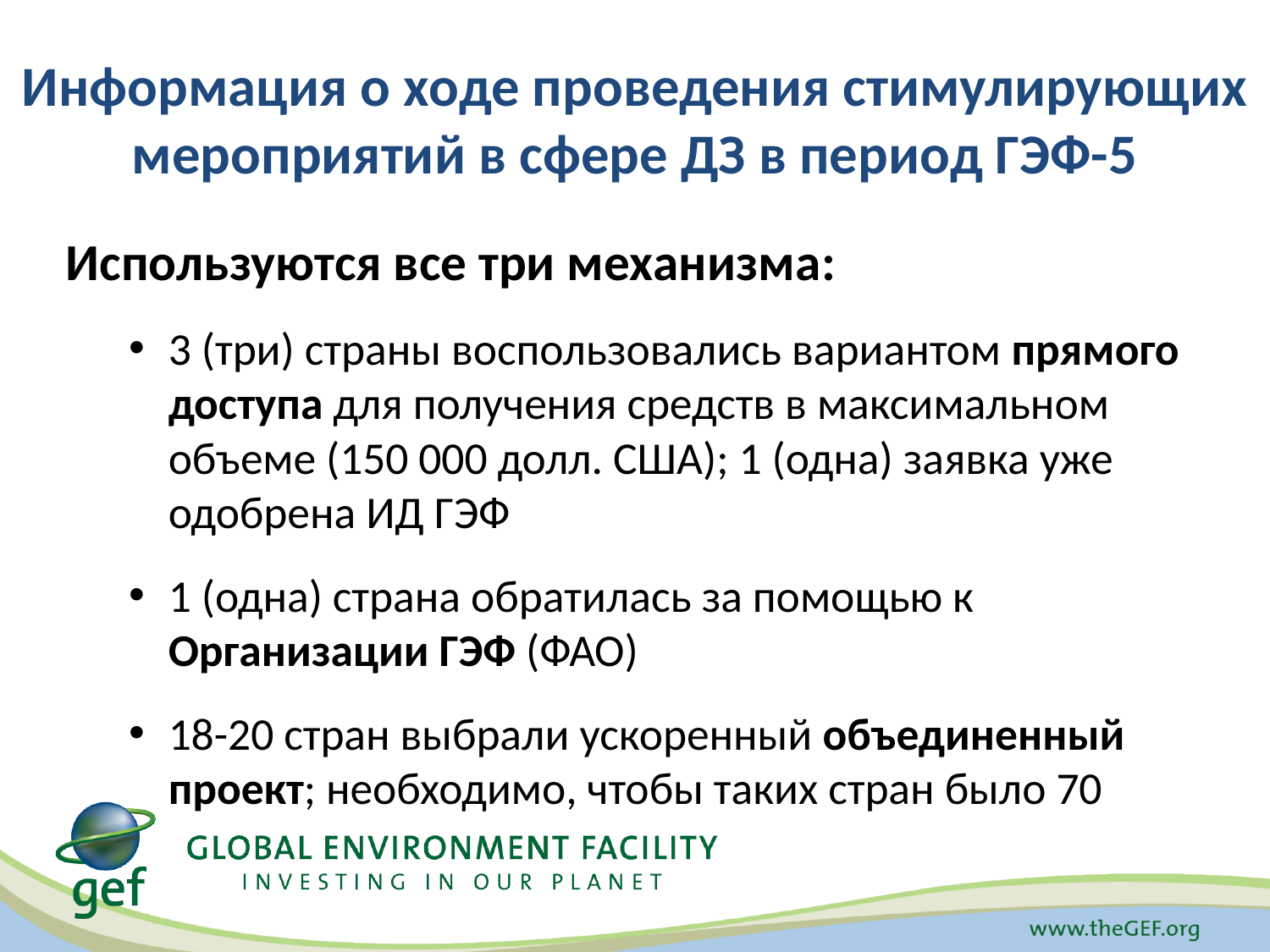

# Информация о ходе проведения стимулирующих мероприятий в сфере ДЗ в период ГЭФ-5
Используются все три механизма:
3 (три) страны воспользовались вариантом прямого доступа для получения средств в максимальном объеме (150 000 долл. США); 1 (одна) заявка уже одобрена ИД ГЭФ
1 (одна) страна обратилась за помощью к Организации ГЭФ (ФАО)
18-20 стран выбрали ускоренный объединенный проект; необходимо, чтобы таких стран было 70